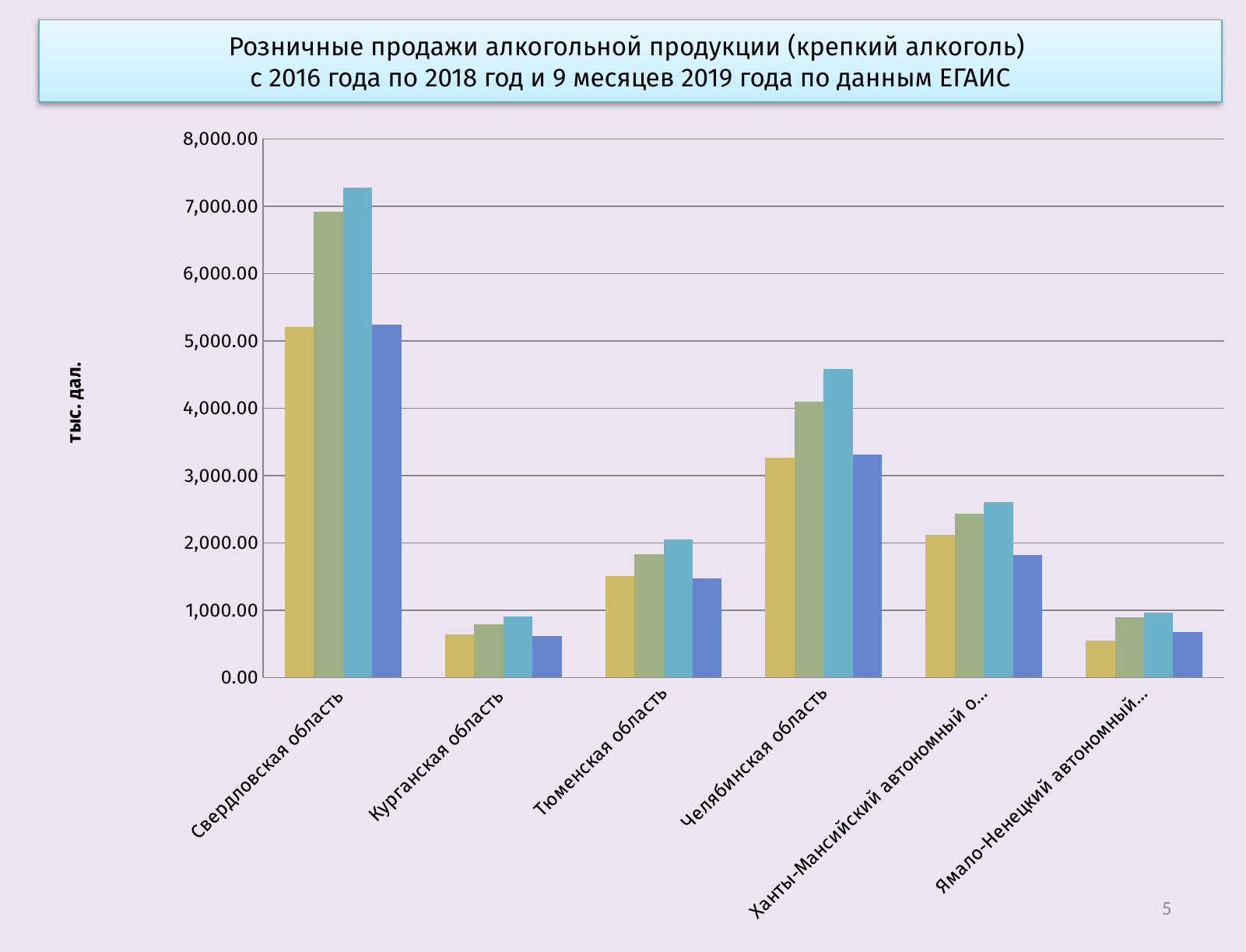

Розничные продажи алкогольной продукции (крепкий алкоголь)
с 2016 года по 2018 год и 9 месяцев 2019 года по данным ЕГАИС

### Chart

| Category | 2016 год | 2017 год | 2018 год | 9 месяцев 2019 года |
|---|---|---|---|---|
| Свердловская область  | 5206.723 | 6915.471 | 7280.559 | 5244.995 |
| Курганская область  | 635.691 | 791.014 | 906.7730000000004 | 620.633 |
| Тюменская область | 1509.23 | 1829.452 | 2050.062 | 1468.807 |
| Челябинская область | 3265.2639999999997 | 4095.8700000000013 | 4580.868 | 3309.639 |
| Ханты-Мансийский автономный округ- Югра   | 2115.12 | 2434.801 | 2605.1869999999985 | 1814.0529999999999 |
| Ямало-Ненецкий автономный округ | 546.4 | 895.607 | 967.209 | 675.618 |
5